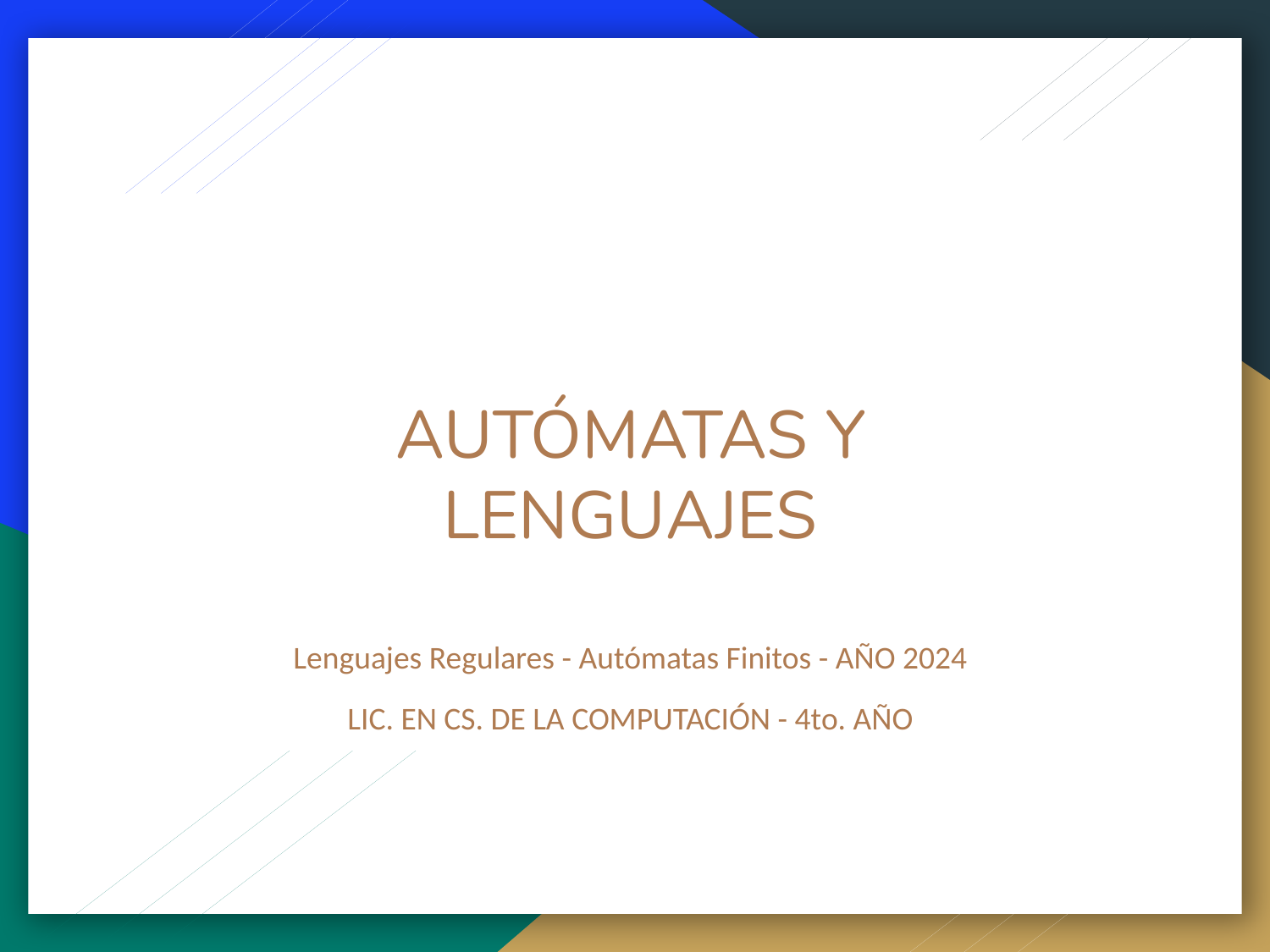

# AUTÓMATAS Y LENGUAJES
Lenguajes Regulares - Autómatas Finitos - AÑO 2024

LIC. EN CS. DE LA COMPUTACIÓN - 4to. AÑO